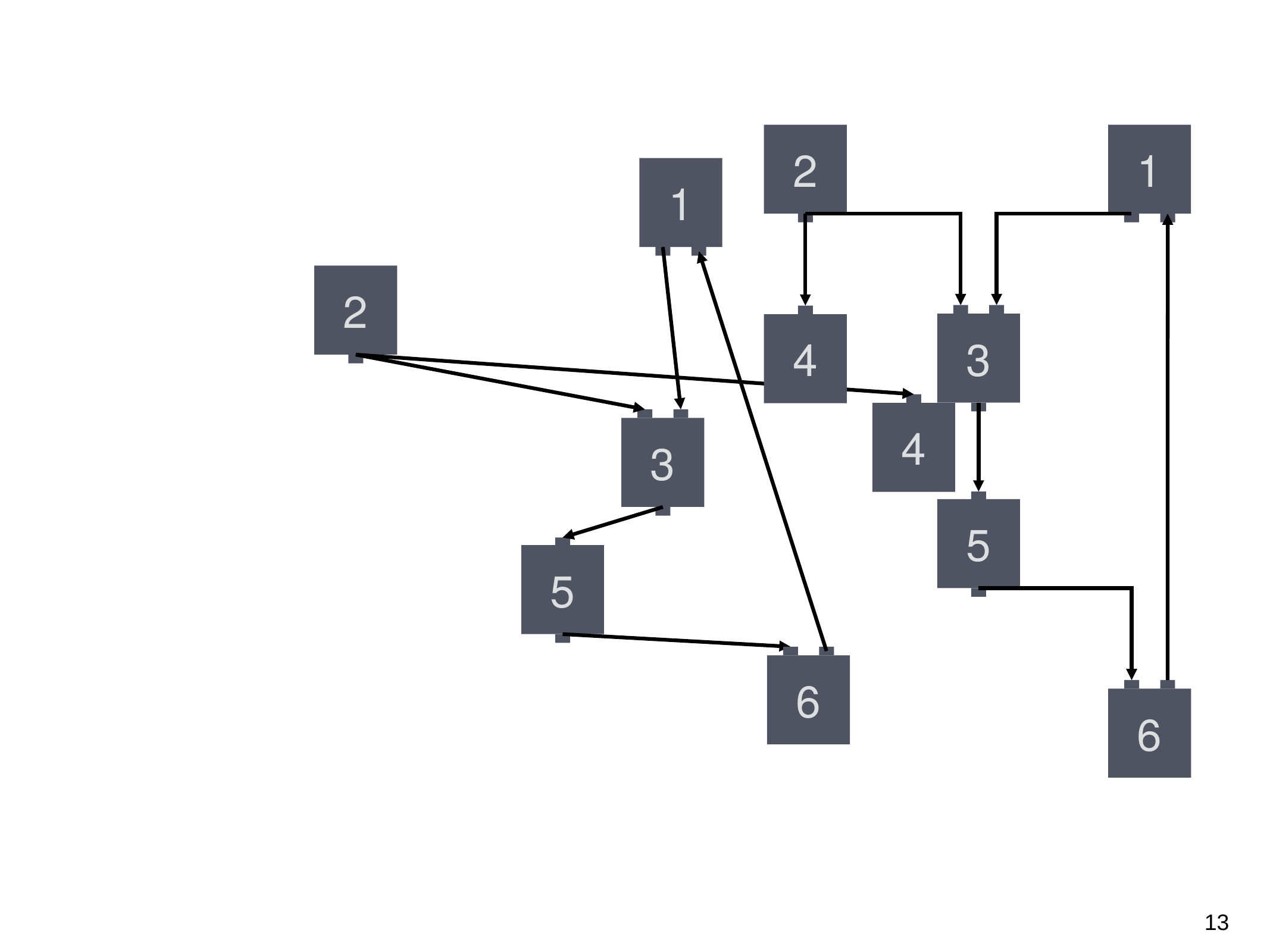

2
1

3
4

5

6

1

2

4

3

5

6
13